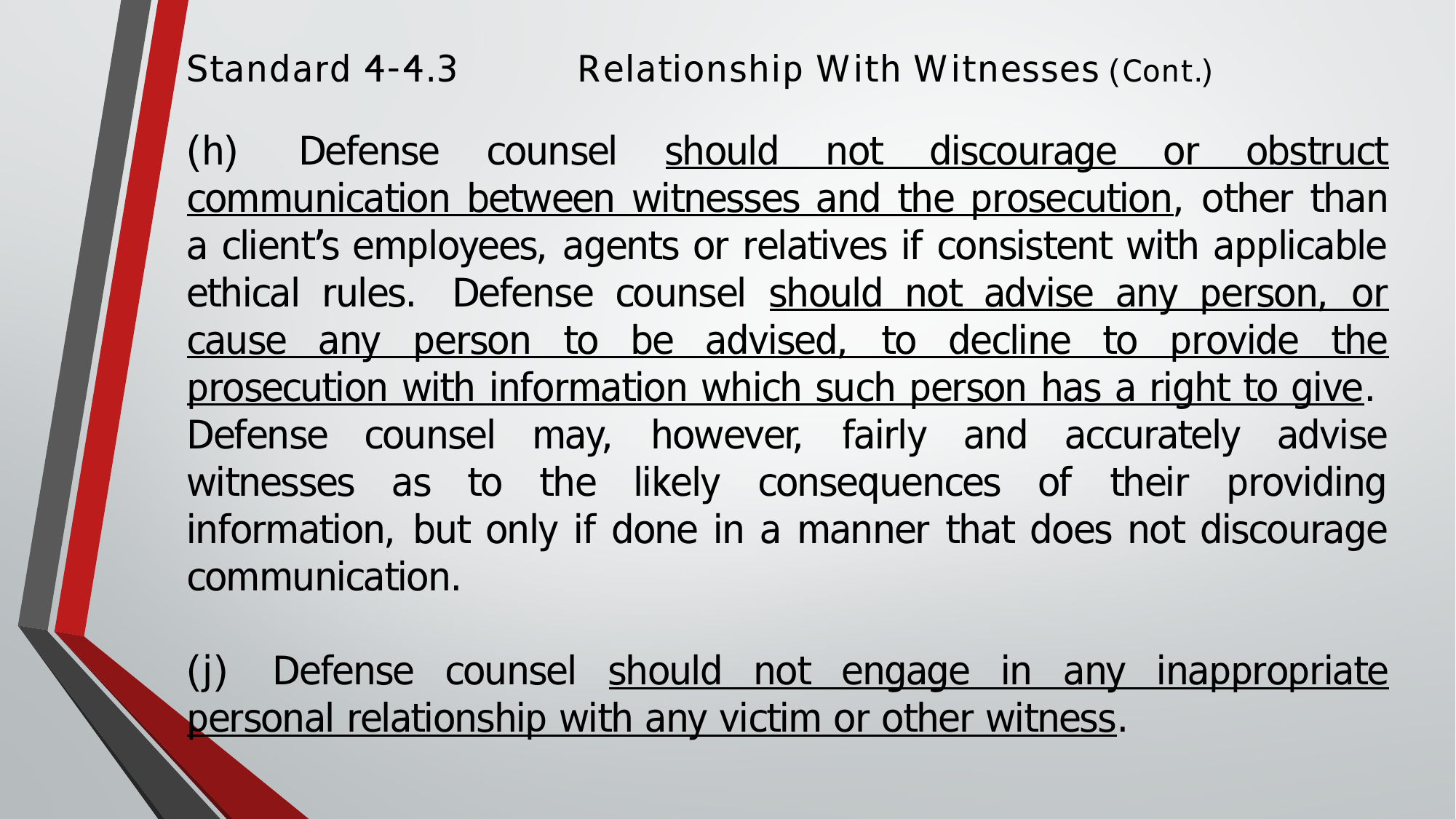

Standard 4-4.3           Relationship With Witnesses (Cont.)

(h)  Defense counsel should not discourage or obstruct communication between witnesses and the prosecution, other than a client’s employees, agents or relatives if consistent with applicable ethical rules.  Defense counsel should not advise any person, or cause any person to be advised, to decline to provide the prosecution with information which such person has a right to give.  Defense counsel may, however, fairly and accurately advise witnesses as to the likely consequences of their providing information, but only if done in a manner that does not discourage communication.

(j)  Defense counsel should not engage in any inappropriate personal relationship with any victim or other witness.